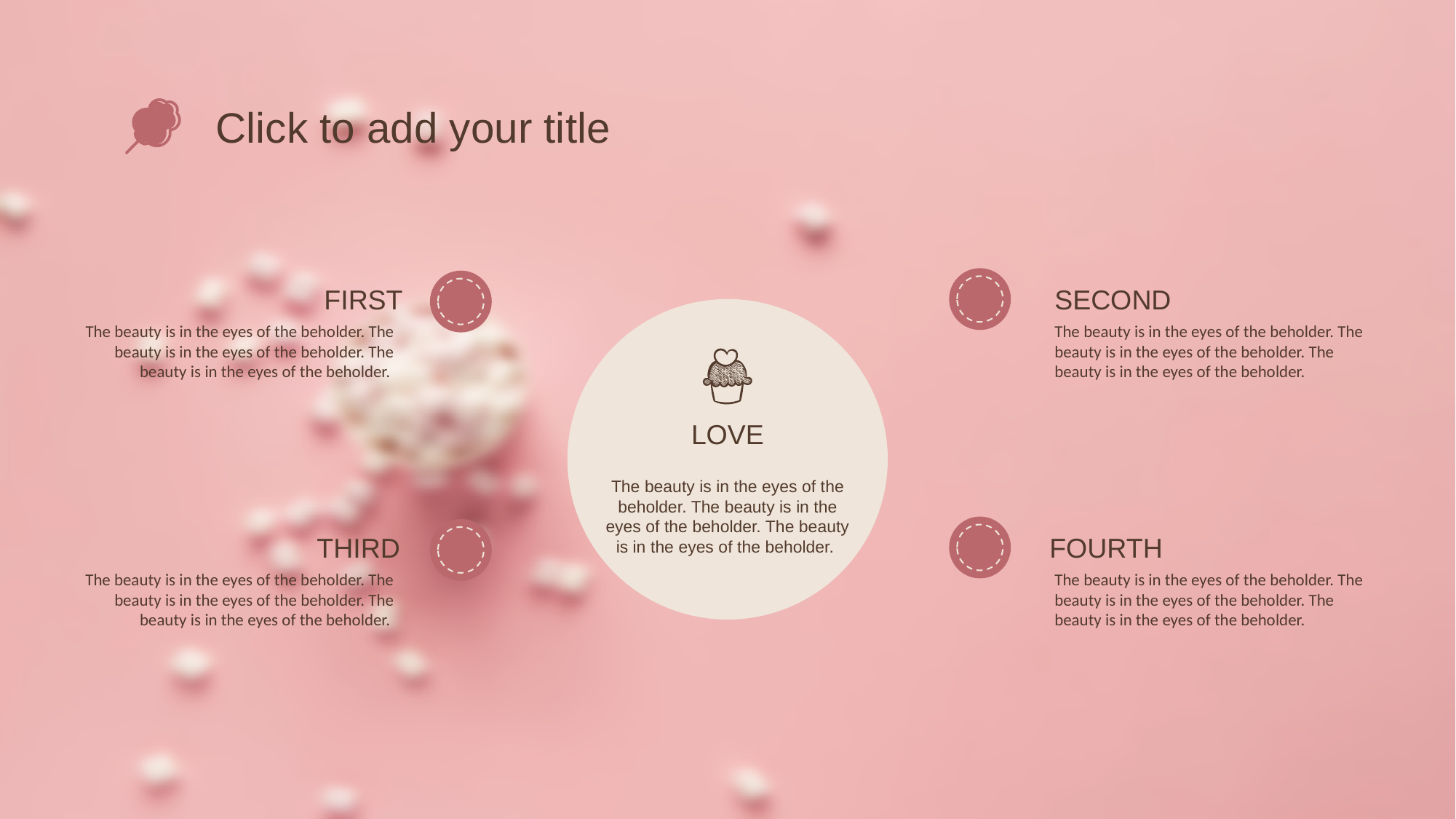

Click to add your title

FIRST
The beauty is in the eyes of the beholder. The beauty is in the eyes of the beholder. The beauty is in the eyes of the beholder.
SECOND
The beauty is in the eyes of the beholder. The beauty is in the eyes of the beholder. The beauty is in the eyes of the beholder.

LOVE
The beauty is in the eyes of the beholder. The beauty is in the eyes of the beholder. The beauty is in the eyes of the beholder.

THIRD
The beauty is in the eyes of the beholder. The beauty is in the eyes of the beholder. The beauty is in the eyes of the beholder.
FOURTH
The beauty is in the eyes of the beholder. The beauty is in the eyes of the beholder. The beauty is in the eyes of the beholder.